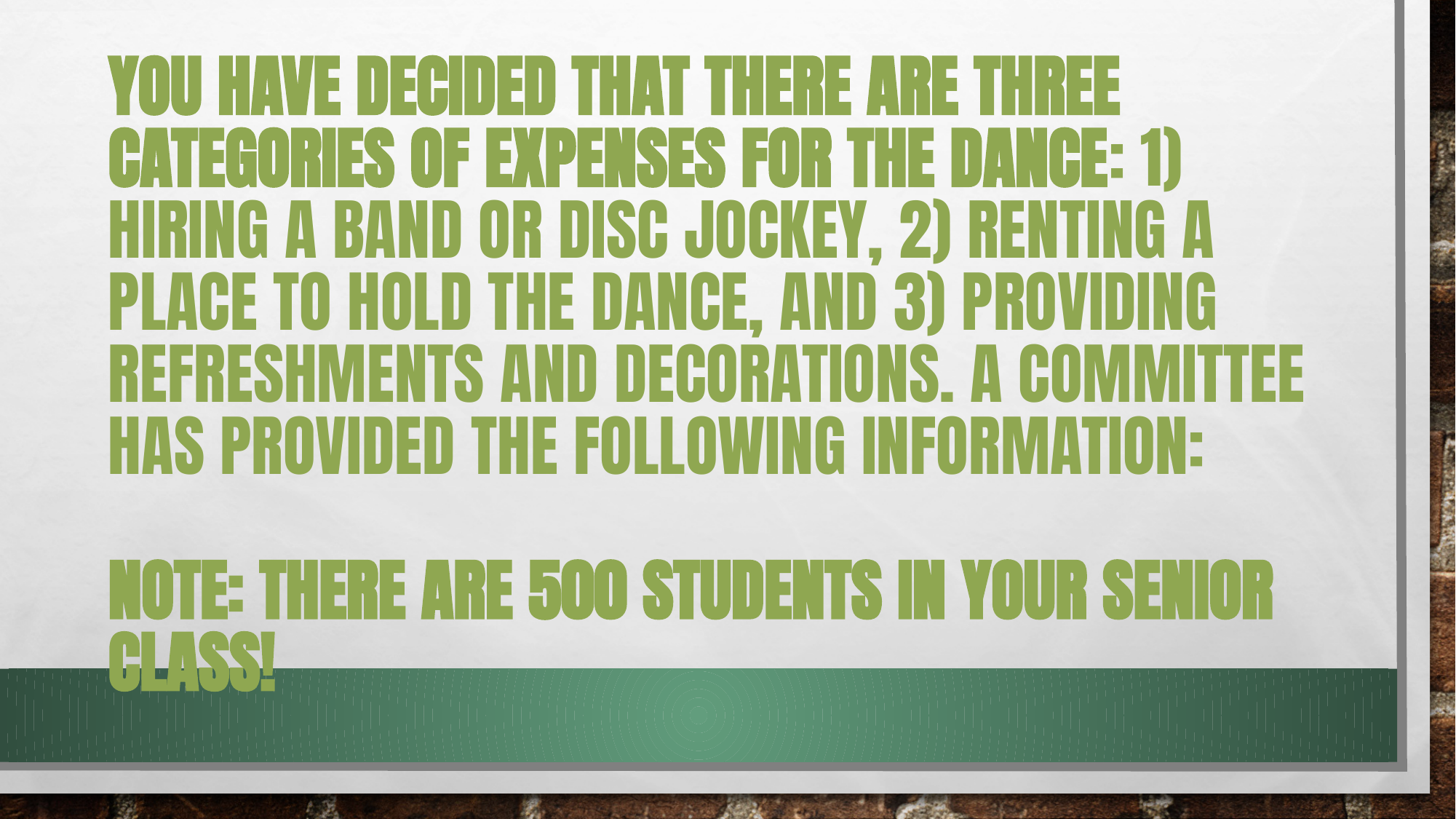

# You have decided that there are three categories of expenses for the dance: 1) hiring a band or disc jockey, 2) renting a place to hold the dance, and 3) providing refreshments and decorations. A committee has provided the following information:   NOTE: There are 500 students in your senior class!